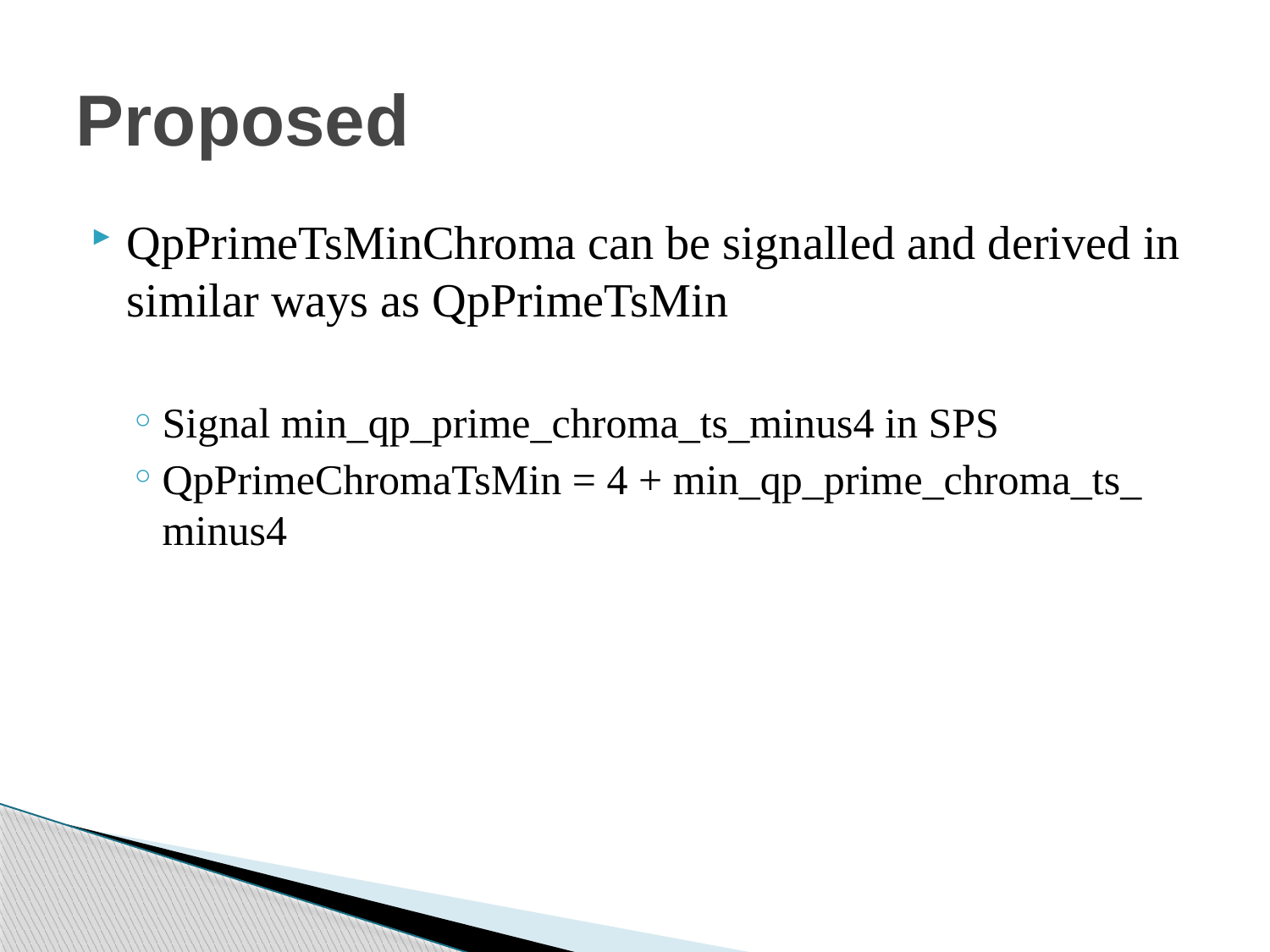

# Proposed
QpPrimeTsMinChroma can be signalled and derived in similar ways as QpPrimeTsMin

Signal min_qp_prime_chroma_ts_minus4 in SPS
QpPrimeChromaTsMin = 4 + min_qp_prime_chroma_ts_ minus4